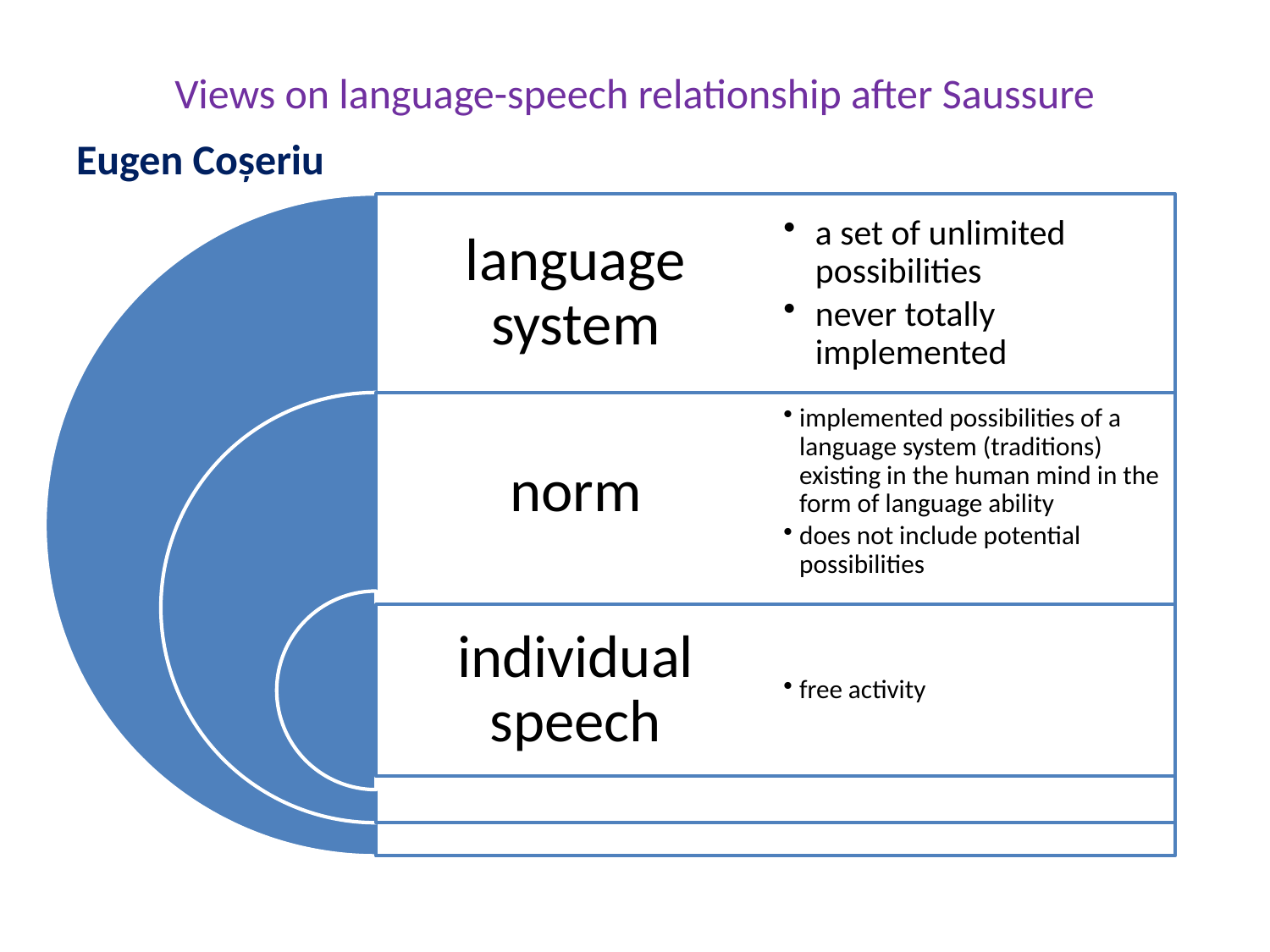

# Views on language-speech relationship after Saussure
Eugen Coșeriu

language system
norm
individual speech
a set of unlimited possibilities
never totally implemented
implemented possibilities of a language system (traditions) existing in the human mind in the form of language ability
does not include potential possibilities
free activity